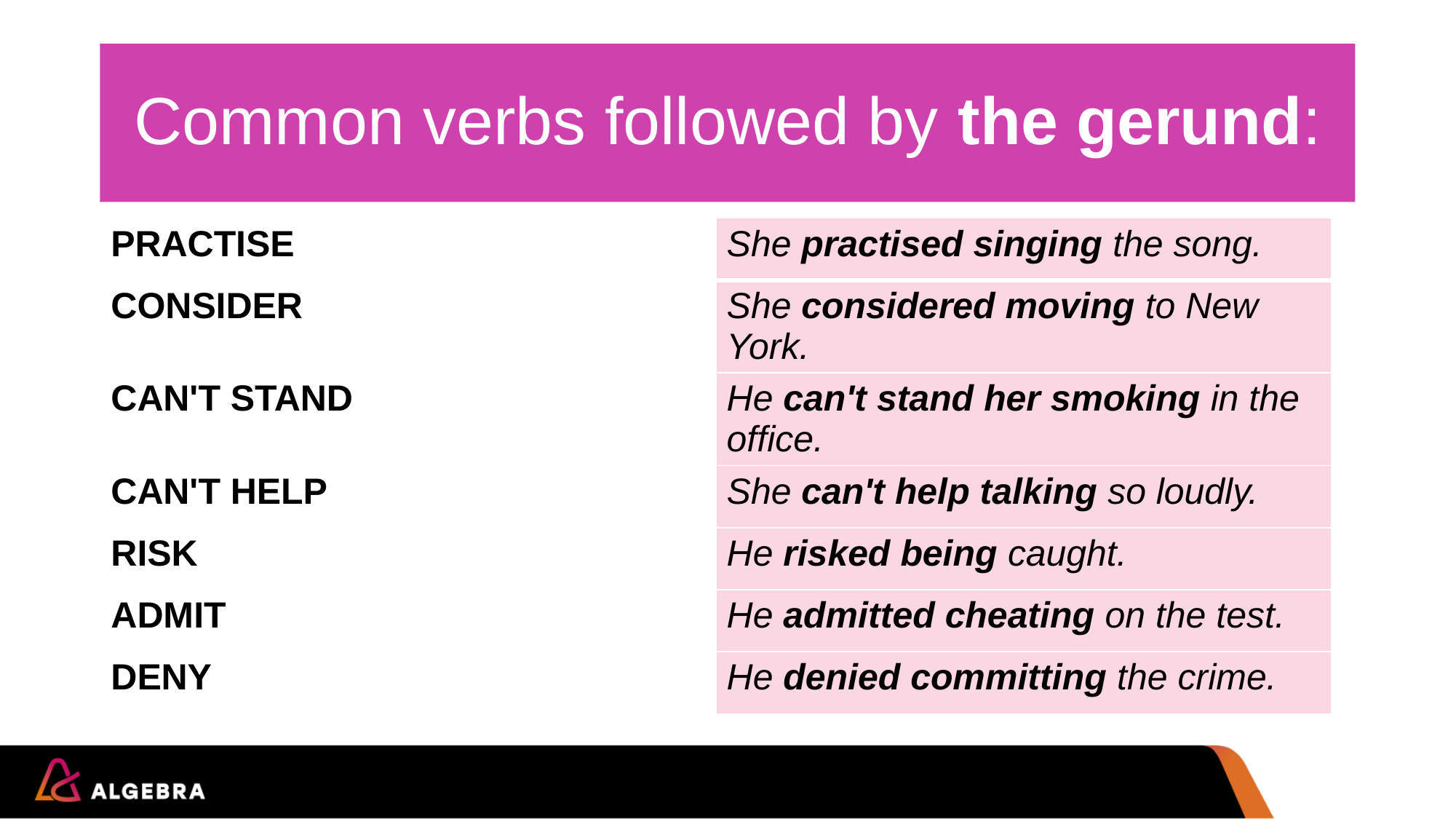

# Common verbs followed by the gerund:
| PRACTISE | She practised singing the song. |
| --- | --- |
| CONSIDER | She considered moving to New York. |
| CAN'T STAND | He can't stand her smoking in the office. |
| CAN'T HELP | She can't help talking so loudly. |
| RISK | He risked being caught. |
| ADMIT | He admitted cheating on the test. |
| DENY | He denied committing the crime. |